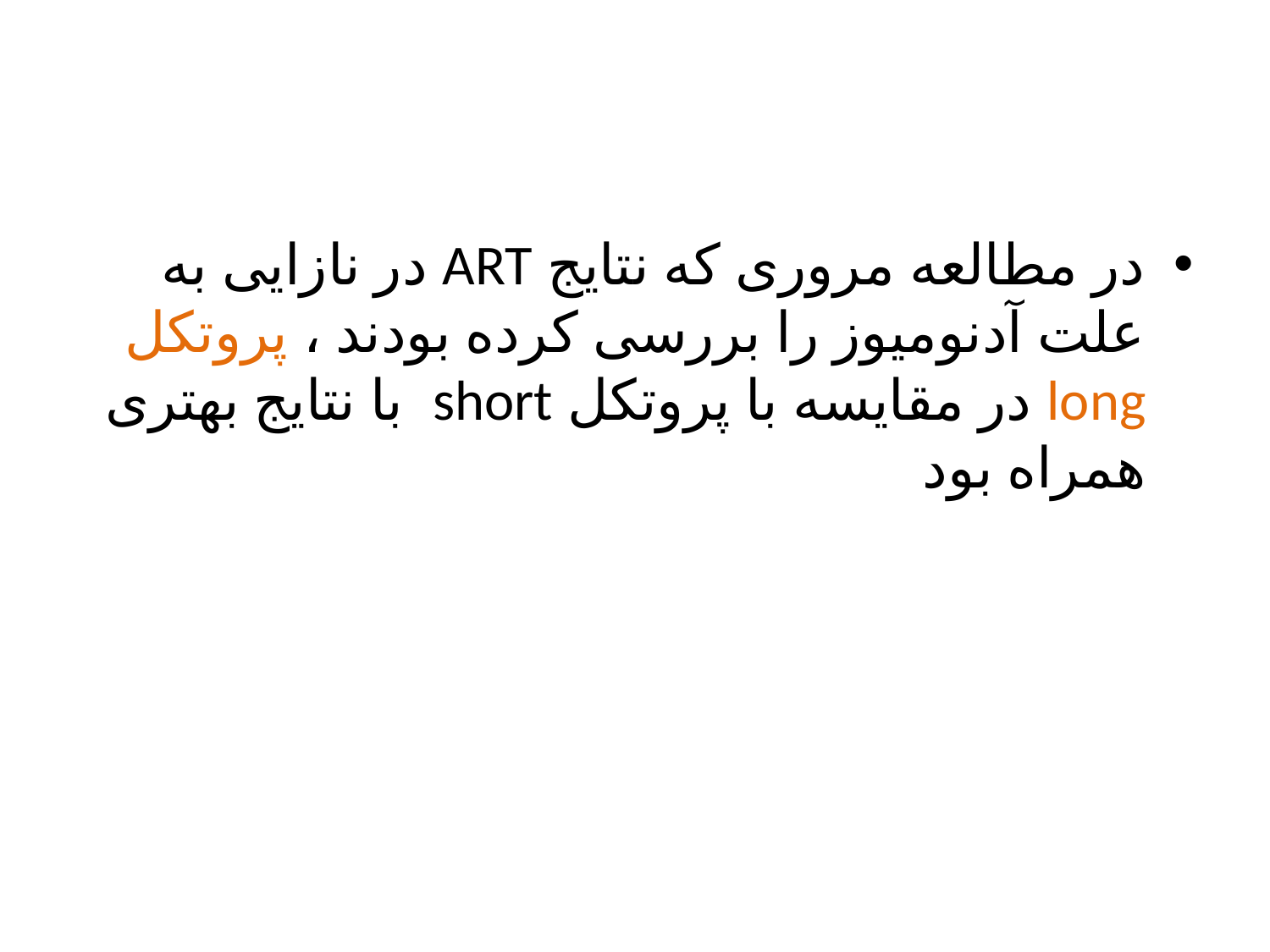

#
در مطالعه مروری که نتایج ART در نازایی به علت آدنومیوز را بررسی کرده بودند ، پروتکل long در مقایسه با پروتکل short  با نتایج بهتری همراه بود